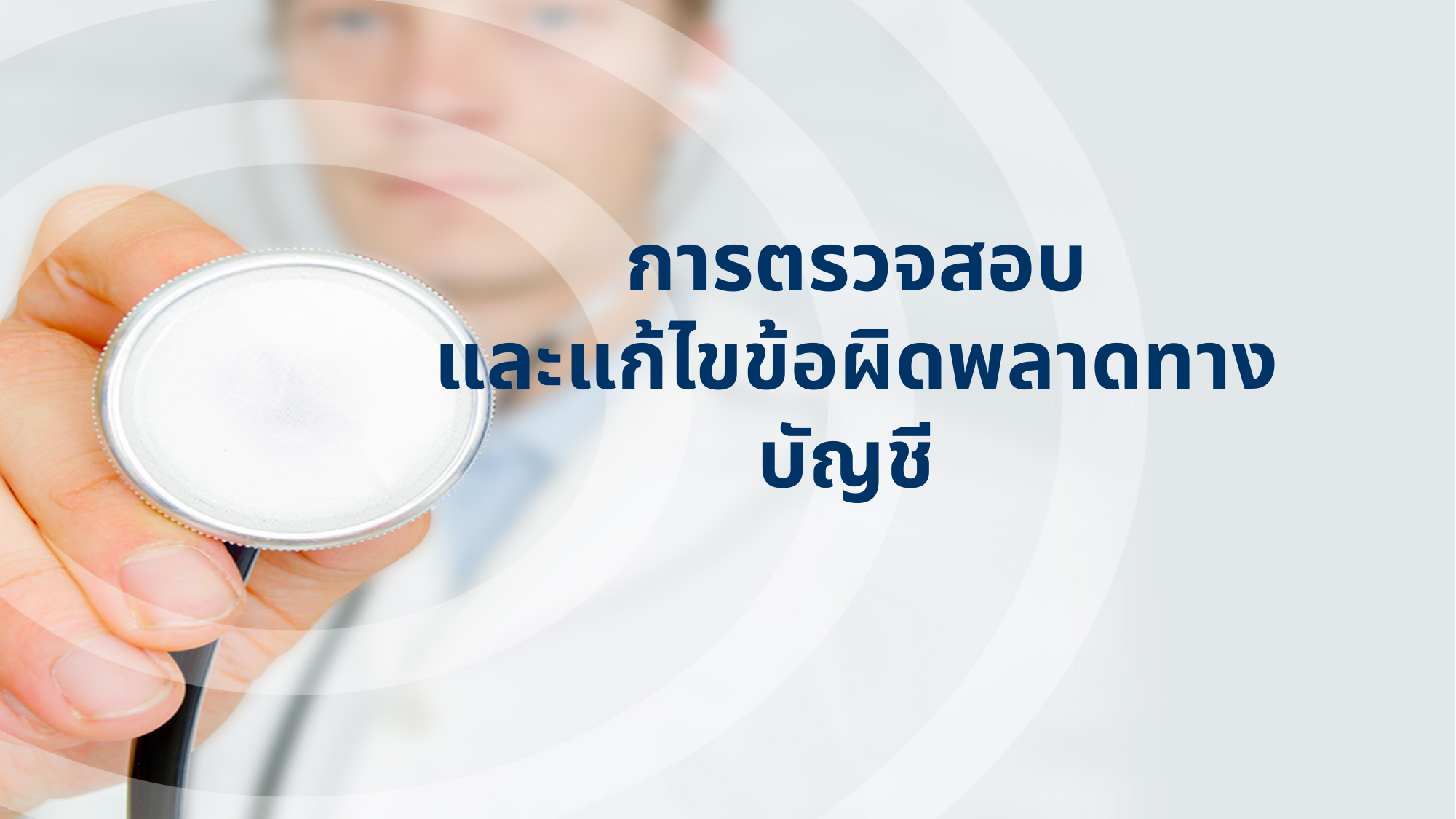

การตรวจสอบ
และแก้ไขข้อผิดพลาดทางบัญชี